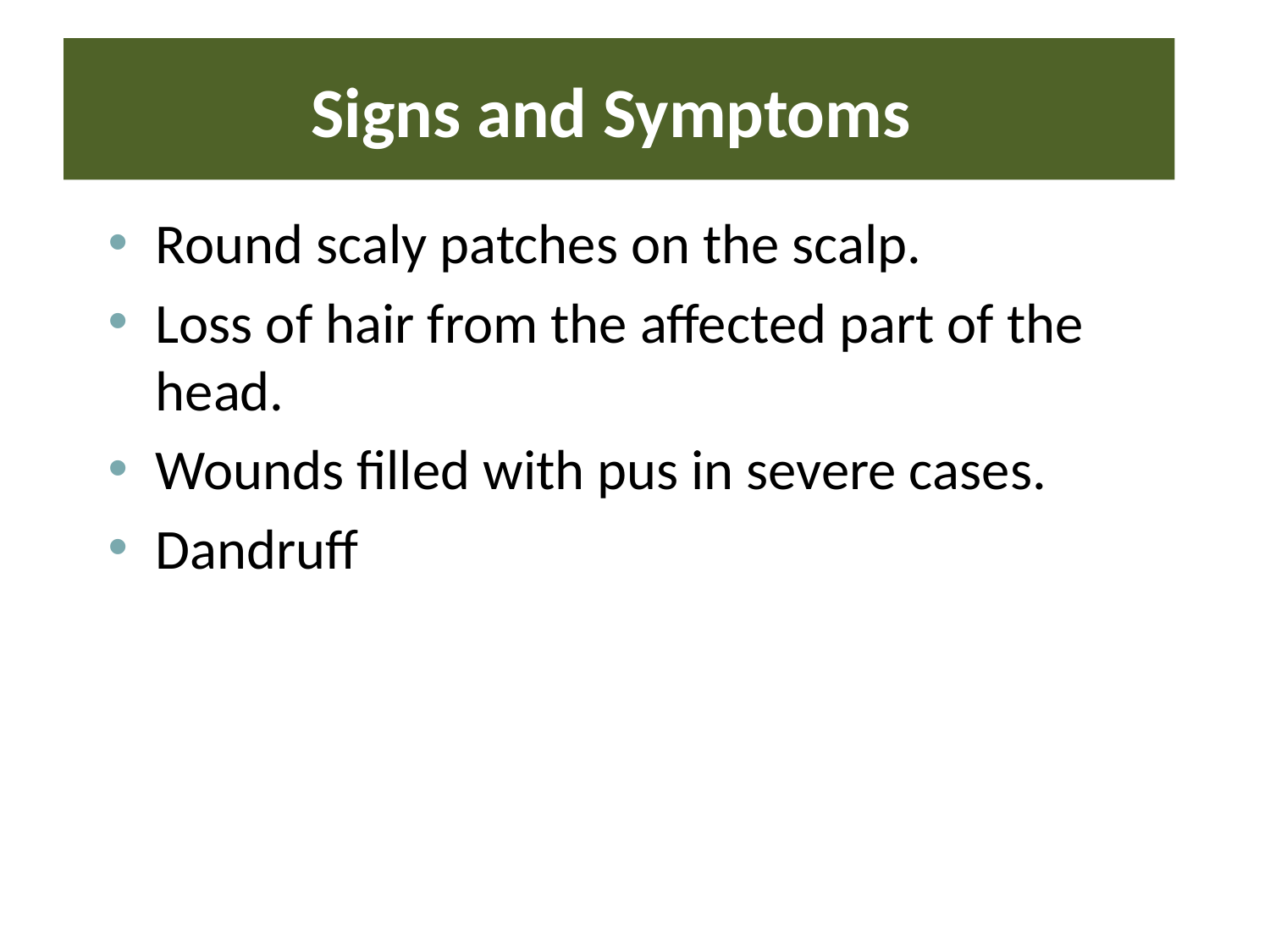

# Signs and Symptoms
Round scaly patches on the scalp.
Loss of hair from the affected part of the head.
Wounds filled with pus in severe cases.
Dandruff